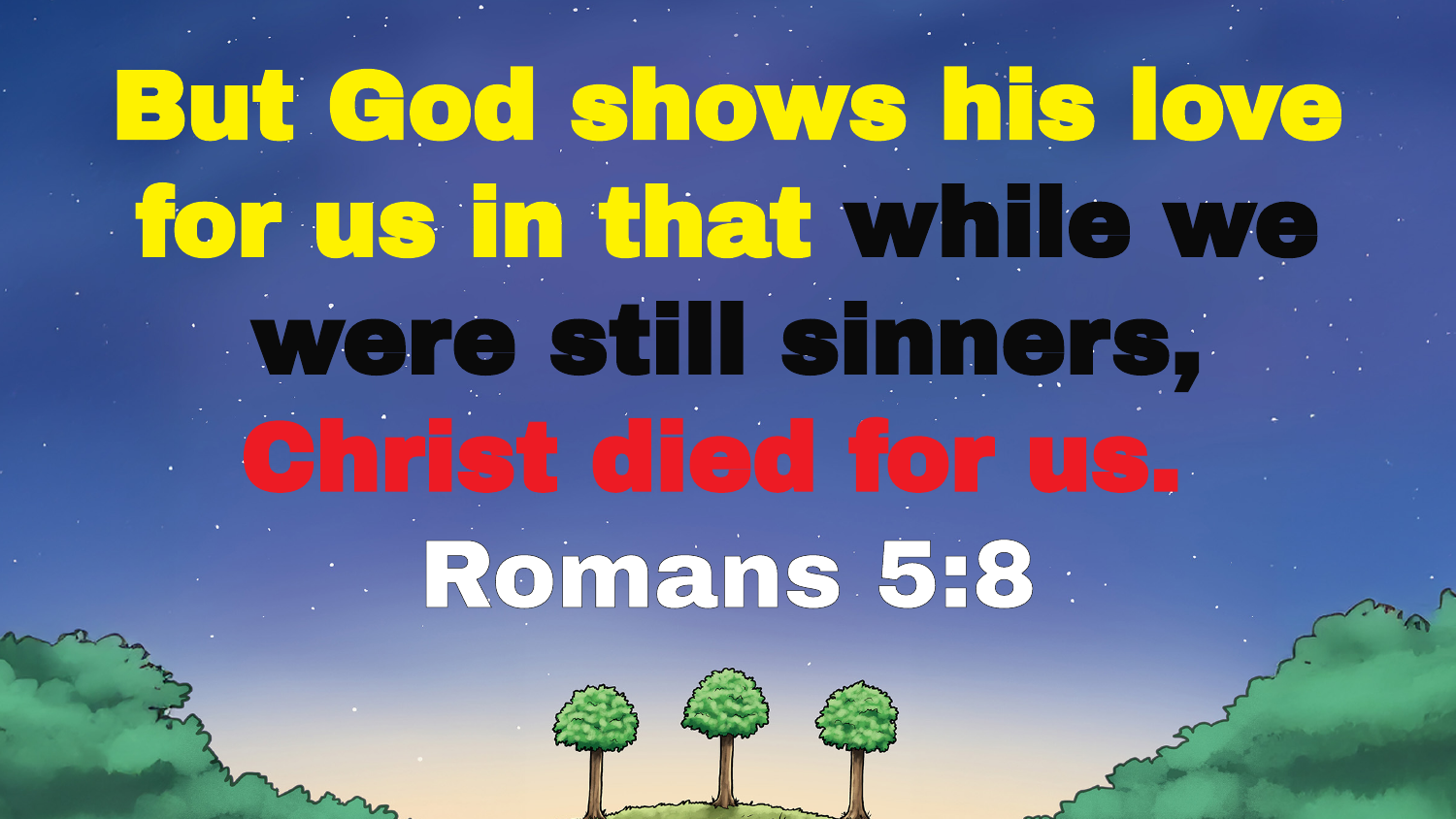

But God shows his love for us in that while we were still sinners,
Christ died for us.
Romans 5:8